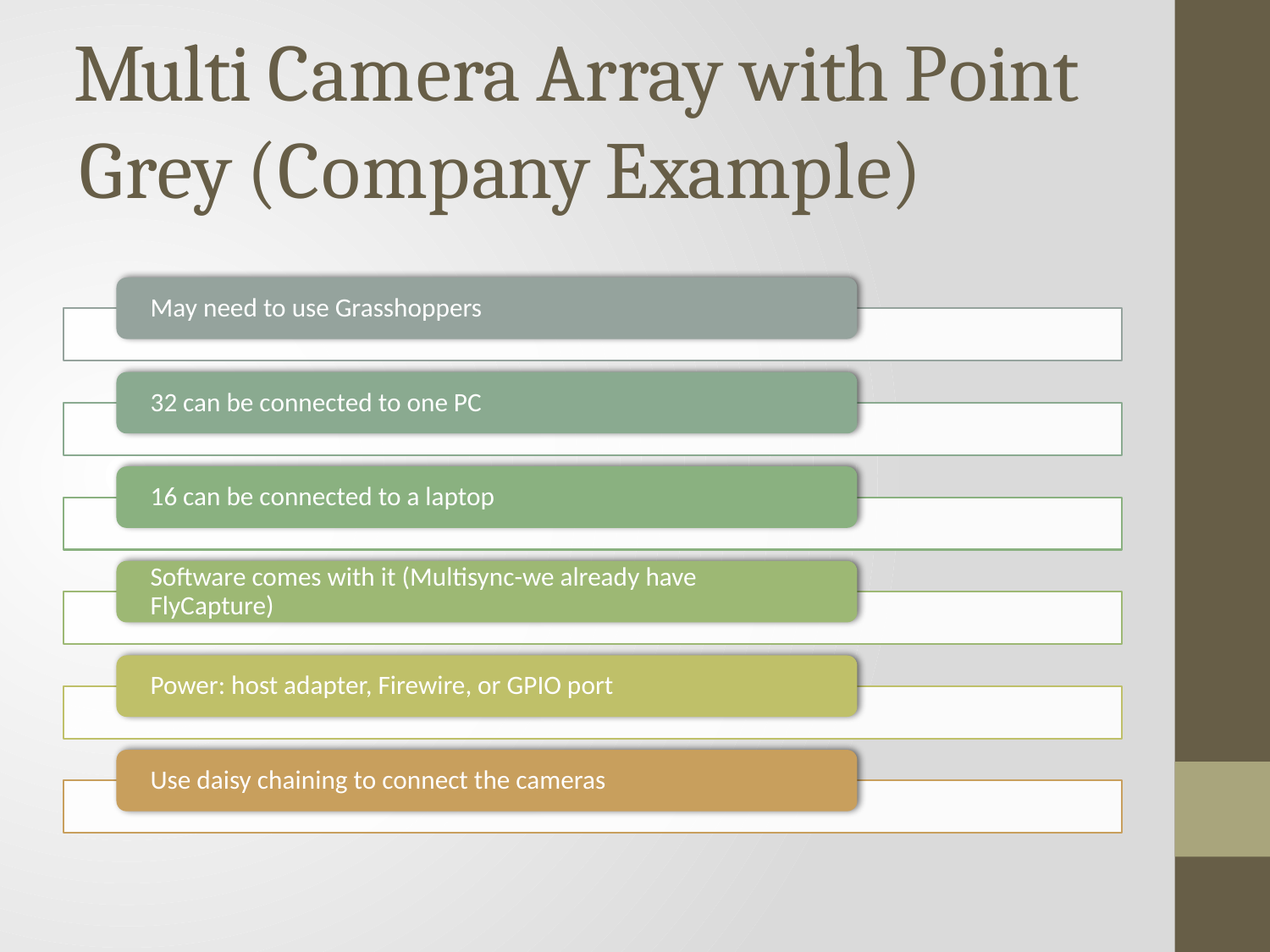

# Multi Camera Array with Point Grey (Company Example)
May need to use Grasshoppers
32 can be connected to one PC
16 can be connected to a laptop
Software comes with it (Multisync-we already have FlyCapture)
Power: host adapter, Firewire, or GPIO port
Use daisy chaining to connect the cameras